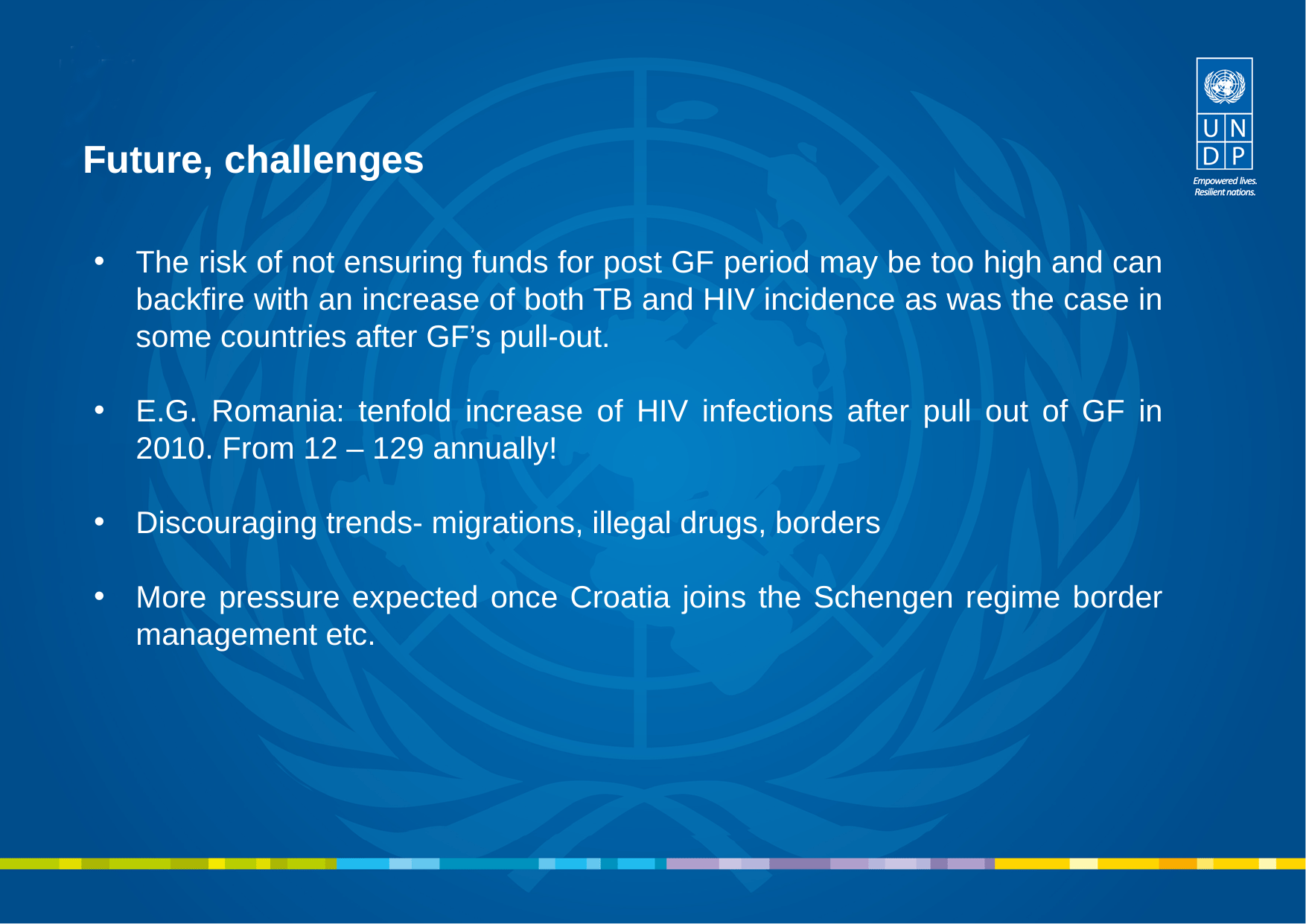

Future, challenges
The risk of not ensuring funds for post GF period may be too high and can backfire with an increase of both TB and HIV incidence as was the case in some countries after GF’s pull-out.

E.G. Romania: tenfold increase of HIV infections after pull out of GF in 2010. From 12 – 129 annually!

Discouraging trends- migrations, illegal drugs, borders

More pressure expected once Croatia joins the Schengen regime border management etc.